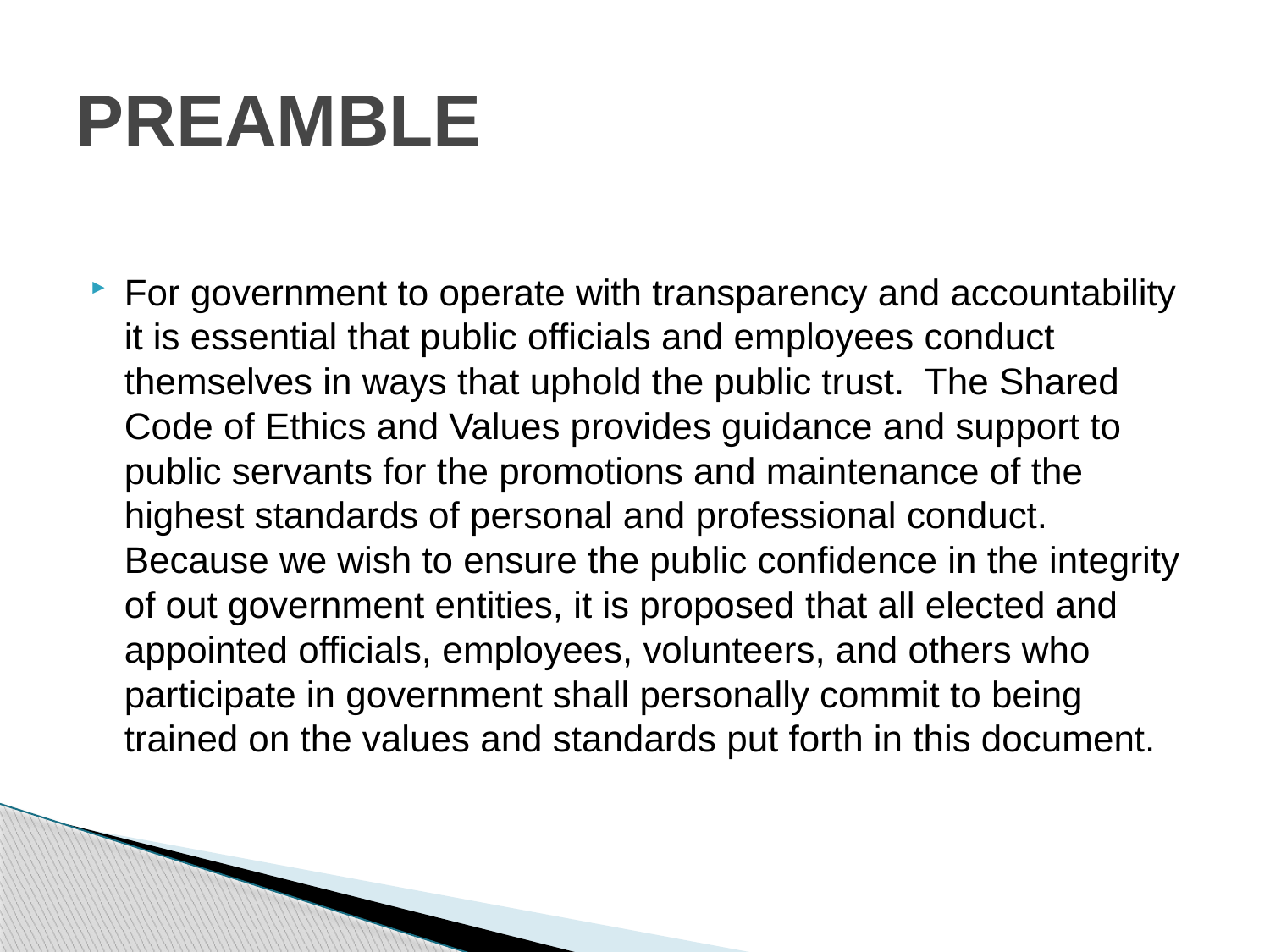

# PREAMBLE

For government to operate with transparency and accountability it is essential that public officials and employees conduct themselves in ways that uphold the public trust.  The Shared Code of Ethics and Values provides guidance and support to public servants for the promotions and maintenance of the highest standards of personal and professional conduct.  Because we wish to ensure the public confidence in the integrity of out government entities, it is proposed that all elected and appointed officials, employees, volunteers, and others who participate in government shall personally commit to being trained on the values and standards put forth in this document.